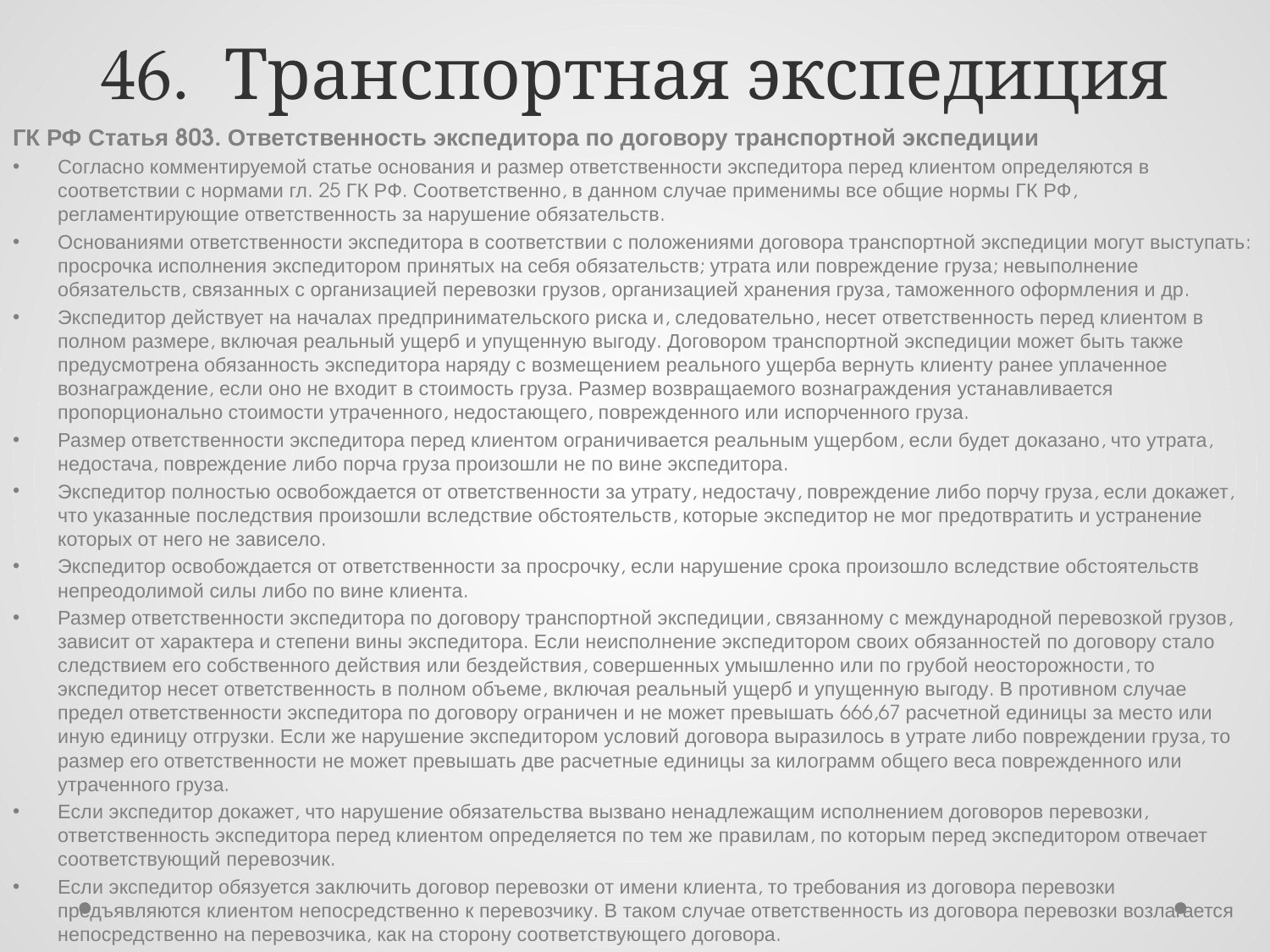

# 46.  Транспортная экспедиция
ГК РФ Статья 803. Ответственность экспедитора по договору транспортной экспедиции
Согласно комментируемой статье основания и размер ответственности экспедитора перед клиентом определяются в соответствии с нормами гл. 25 ГК РФ. Соответственно, в данном случае применимы все общие нормы ГК РФ, регламентирующие ответственность за нарушение обязательств.
Основаниями ответственности экспедитора в соответствии с положениями договора транспортной экспедиции могут выступать: просрочка исполнения экспедитором принятых на себя обязательств; утрата или повреждение груза; невыполнение обязательств, связанных с организацией перевозки грузов, организацией хранения груза, таможенного оформления и др.
Экспедитор действует на началах предпринимательского риска и, следовательно, несет ответственность перед клиентом в полном размере, включая реальный ущерб и упущенную выгоду. Договором транспортной экспедиции может быть также предусмотрена обязанность экспедитора наряду с возмещением реального ущерба вернуть клиенту ранее уплаченное вознаграждение, если оно не входит в стоимость груза. Размер возвращаемого вознаграждения устанавливается пропорционально стоимости утраченного, недостающего, поврежденного или испорченного груза.
Размер ответственности экспедитора перед клиентом ограничивается реальным ущербом, если будет доказано, что утрата, недостача, повреждение либо порча груза произошли не по вине экспедитора.
Экспедитор полностью освобождается от ответственности за утрату, недостачу, повреждение либо порчу груза, если докажет, что указанные последствия произошли вследствие обстоятельств, которые экспедитор не мог предотвратить и устранение которых от него не зависело.
Экспедитор освобождается от ответственности за просрочку, если нарушение срока произошло вследствие обстоятельств непреодолимой силы либо по вине клиента.
Размер ответственности экспедитора по договору транспортной экспедиции, связанному с международной перевозкой грузов, зависит от характера и степени вины экспедитора. Если неисполнение экспедитором своих обязанностей по договору стало следствием его собственного действия или бездействия, совершенных умышленно или по грубой неосторожности, то экспедитор несет ответственность в полном объеме, включая реальный ущерб и упущенную выгоду. В противном случае предел ответственности экспедитора по договору ограничен и не может превышать 666,67 расчетной единицы за место или иную единицу отгрузки. Если же нарушение экспедитором условий договора выразилось в утрате либо повреждении груза, то размер его ответственности не может превышать две расчетные единицы за килограмм общего веса поврежденного или утраченного груза.
Если экспедитор докажет, что нарушение обязательства вызвано ненадлежащим исполнением договоров перевозки, ответственность экспедитора перед клиентом определяется по тем же правилам, по которым перед экспедитором отвечает соответствующий перевозчик.
Если экспедитор обязуется заключить договор перевозки от имени клиента, то требования из договора перевозки предъявляются клиентом непосредственно к перевозчику. В таком случае ответственность из договора перевозки возлагается непосредственно на перевозчика, как на сторону соответствующего договора.